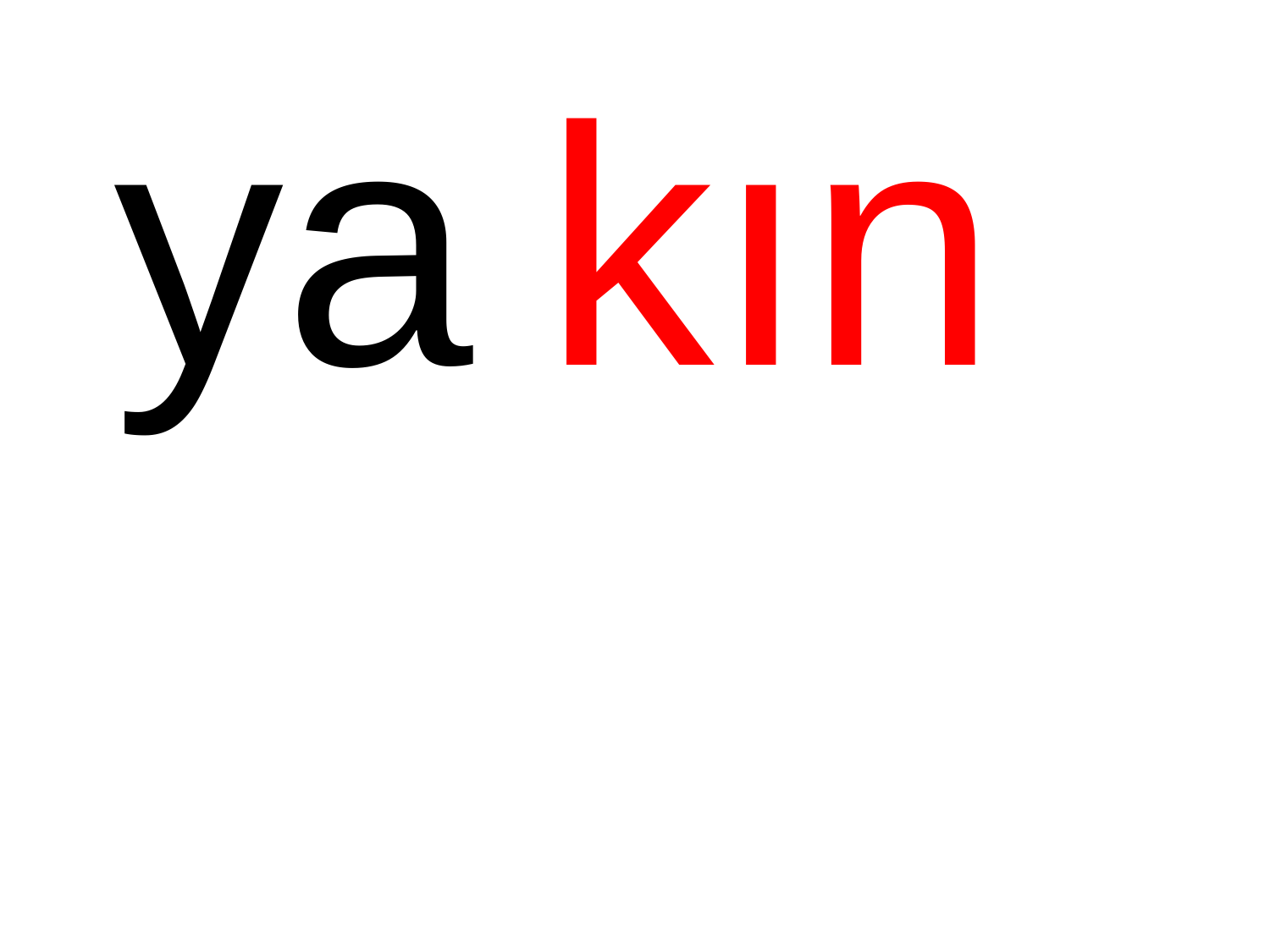

| ya |
| --- |
| kın |
| --- |